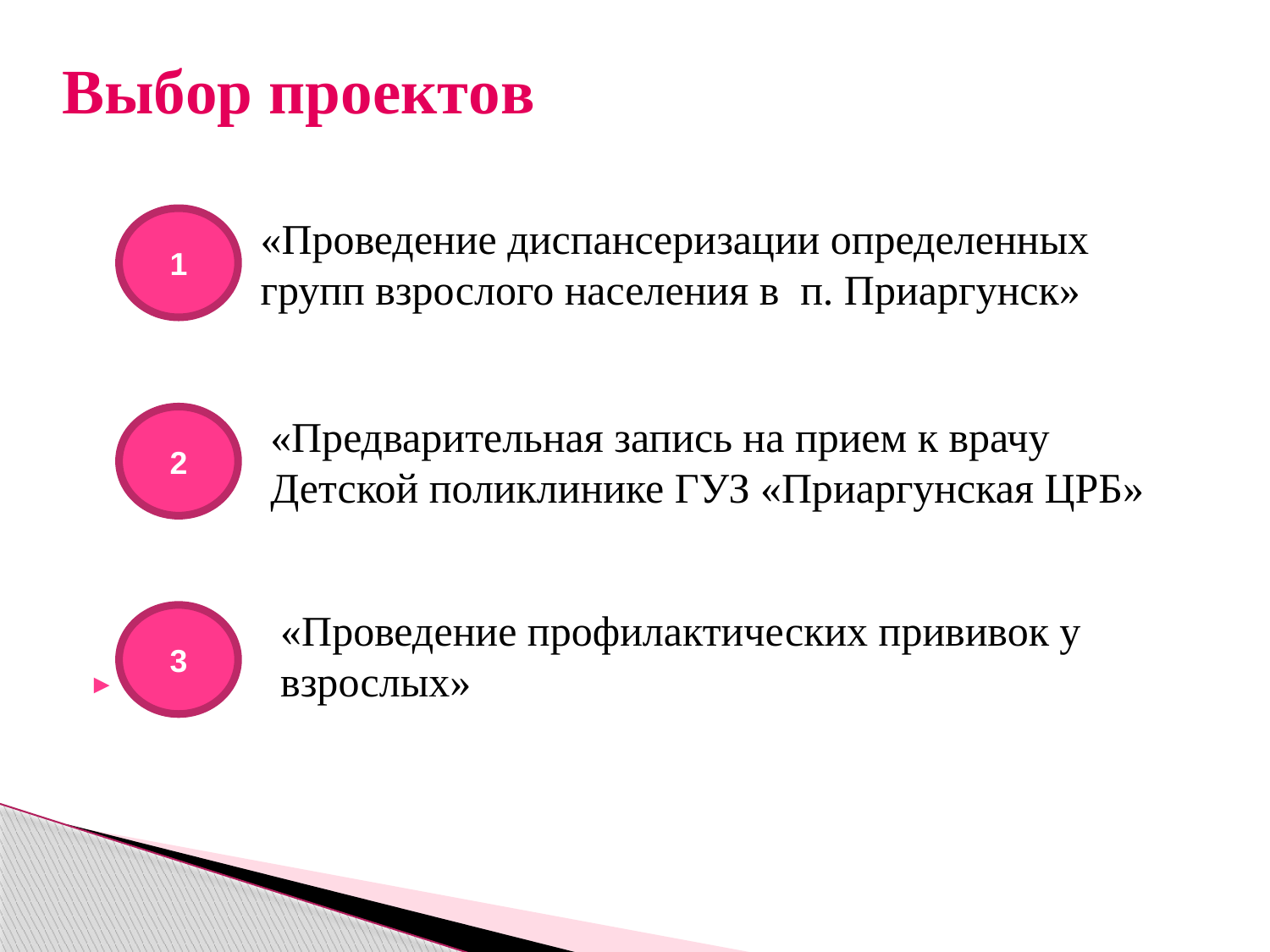

# Выбор проектов
«Проведение диспансеризации определенных групп взрослого населения в  п. Приаргунск»

1
«Предварительная запись на прием к врачу  Детской поликлинике ГУЗ «Приаргунская ЦРБ»
2

«Проведение профилактических прививок у взрослых» «
3